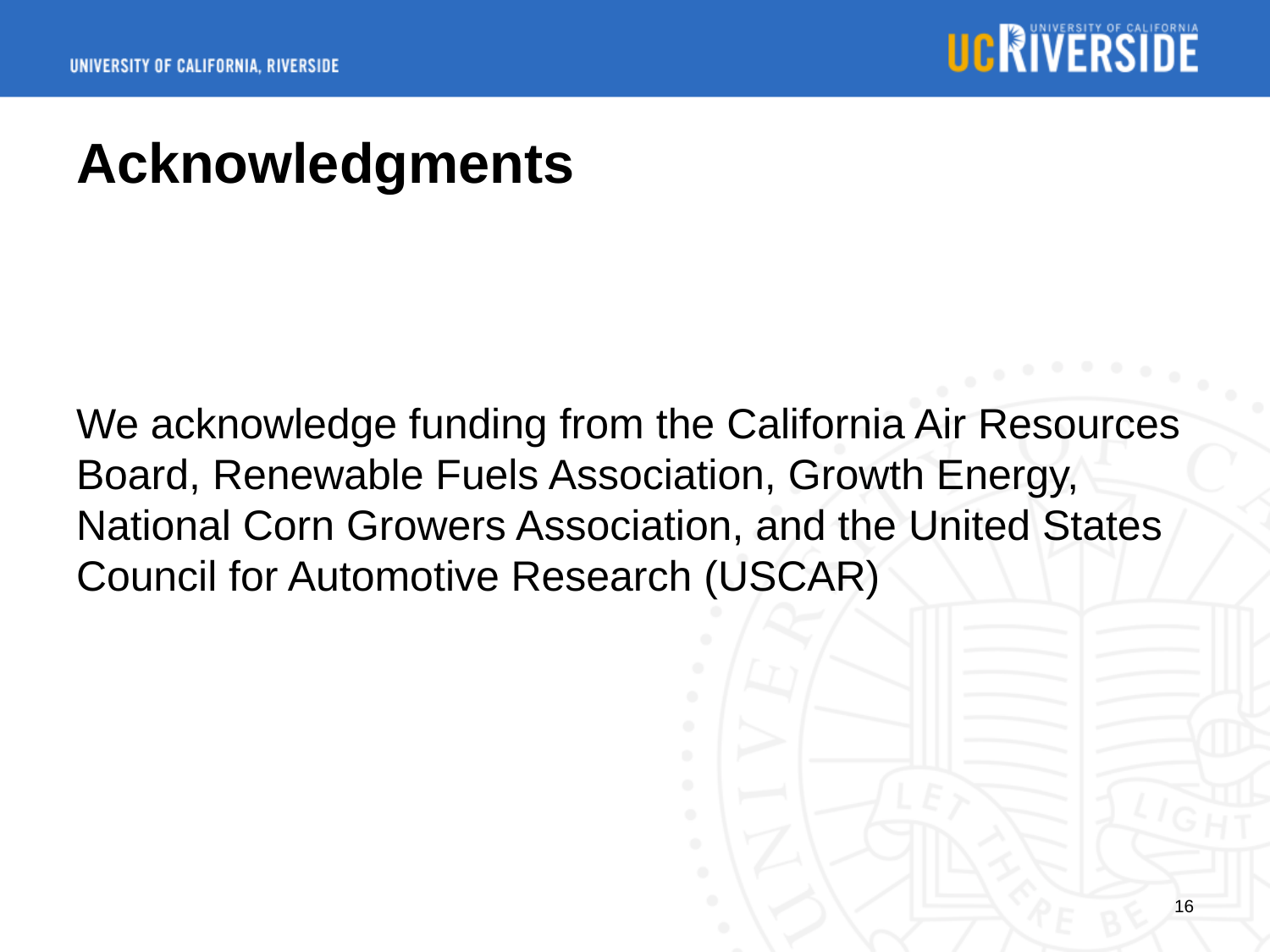

# Acknowledgments

We acknowledge funding from the California Air Resources Board, Renewable Fuels Association, Growth Energy, National Corn Growers Association, and the United States Council for Automotive Research (USCAR)

16